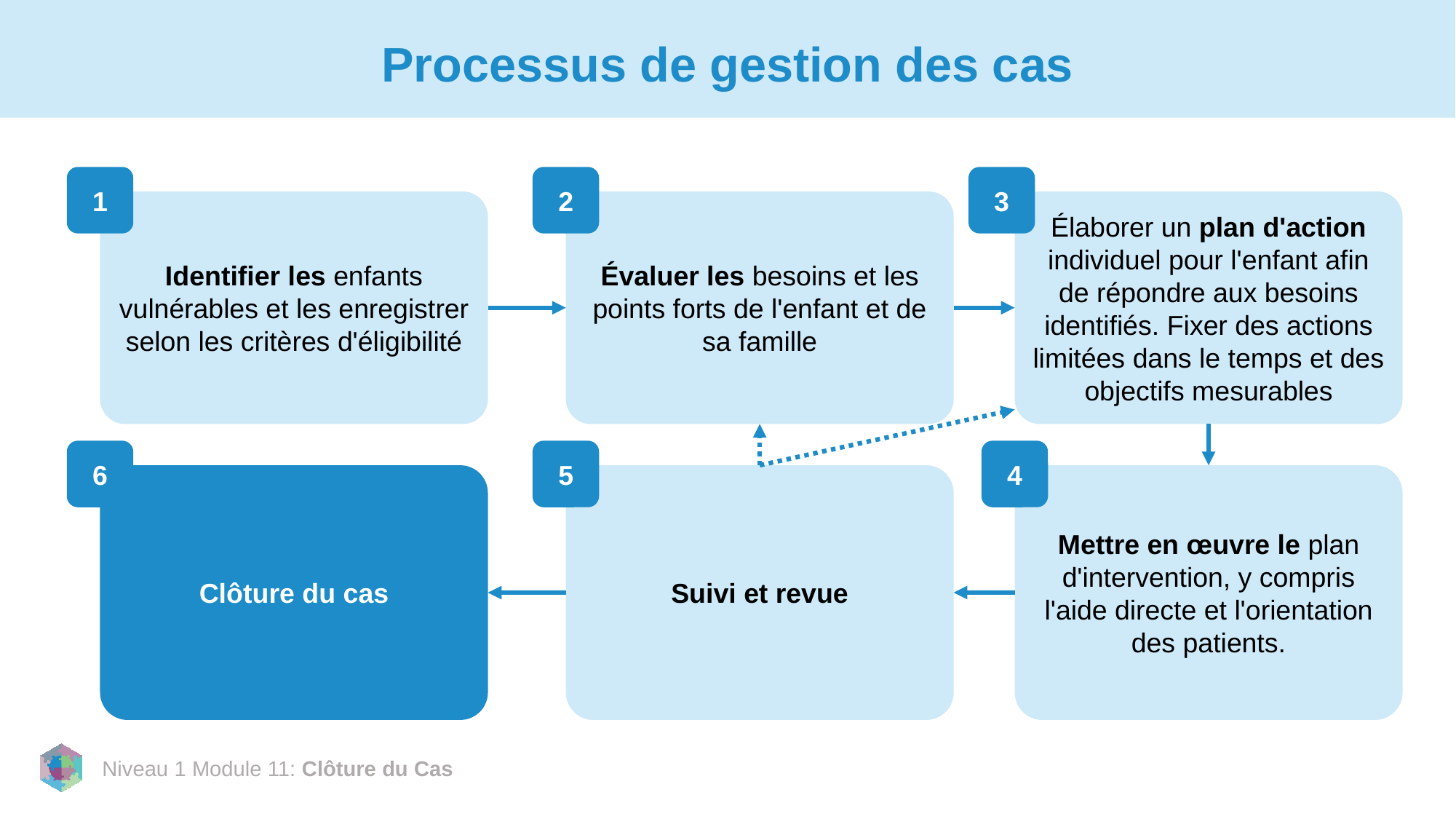

# Processus de gestion des cas
1
2
3
Identifier les enfants vulnérables et les enregistrer selon les critères d'éligibilité
Évaluer les besoins et les points forts de l'enfant et de sa famille
Élaborer un plan d'action individuel pour l'enfant afin de répondre aux besoins identifiés. Fixer des actions limitées dans le temps et des objectifs mesurables
6
5
4
Clôture du cas
Suivi et revue
Mettre en œuvre le plan d'intervention, y compris l'aide directe et l'orientation des patients.